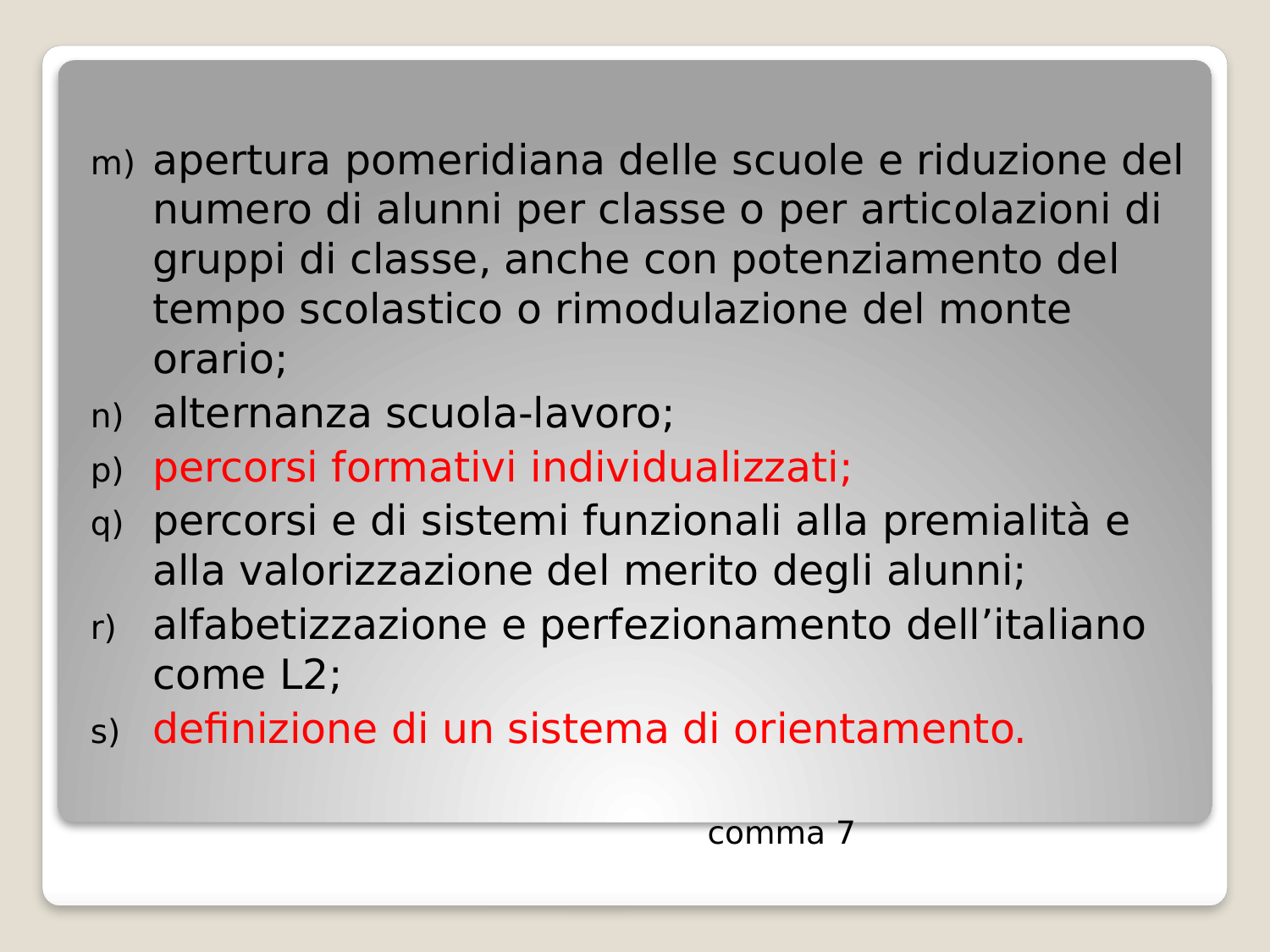

apertura pomeridiana delle scuole e riduzione del numero di alunni per classe o per articolazioni di gruppi di classe, anche con potenziamento del tempo scolastico o rimodulazione del monte orario;
alternanza scuola-lavoro;
percorsi formativi individualizzati;
percorsi e di sistemi funzionali alla premialità e alla valorizzazione del merito degli alunni;
alfabetizzazione e perfezionamento dell’italiano come L2;
definizione di un sistema di orientamento.

comma 7